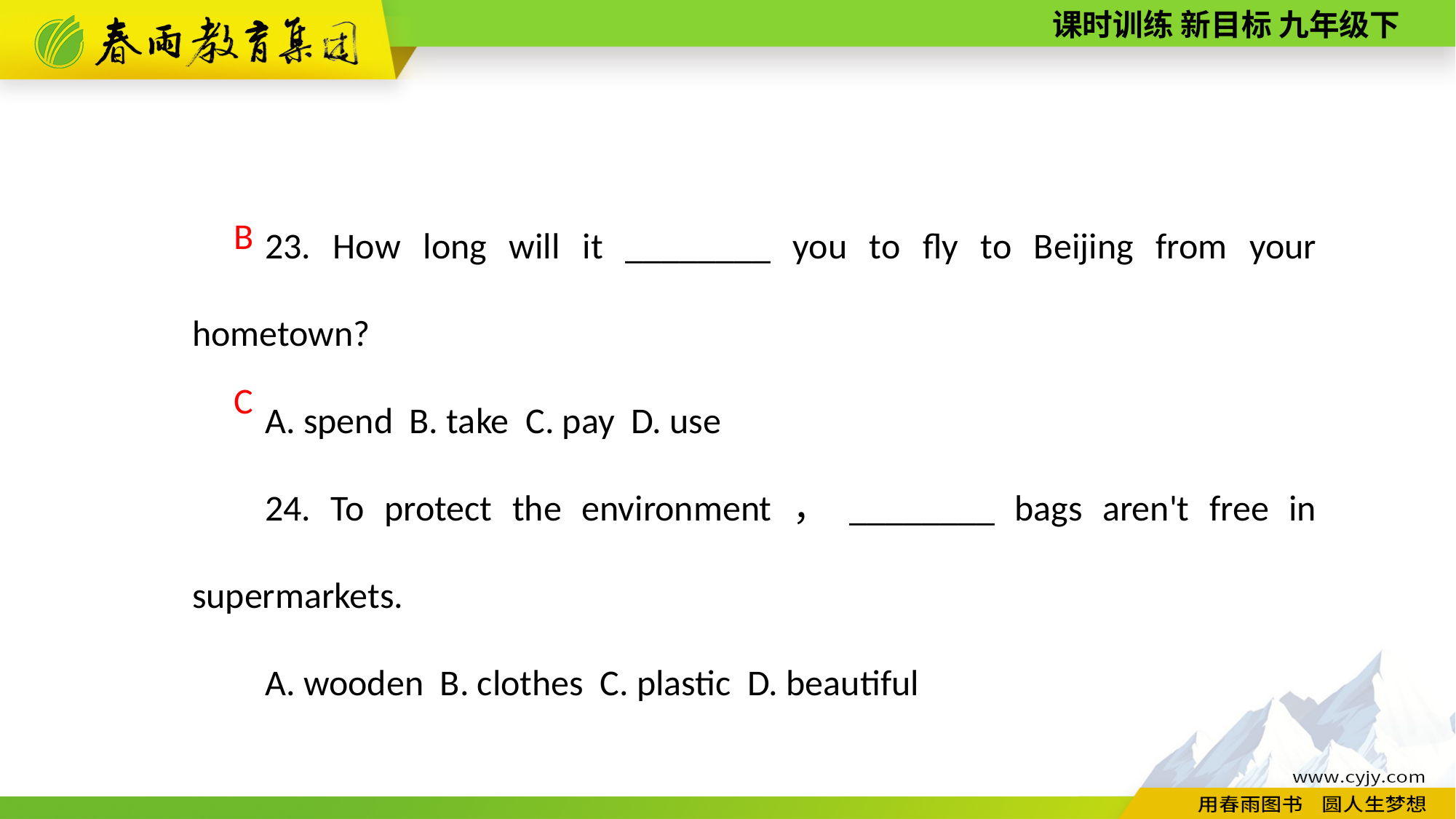

23. How long will it ________ you to fly to Beijing from your hometown?
A. spend  B. take  C. pay  D. use
24. To protect the environment，________ bags aren't free in supermarkets.
A. wooden  B. clothes  C. plastic  D. beautiful
B
C